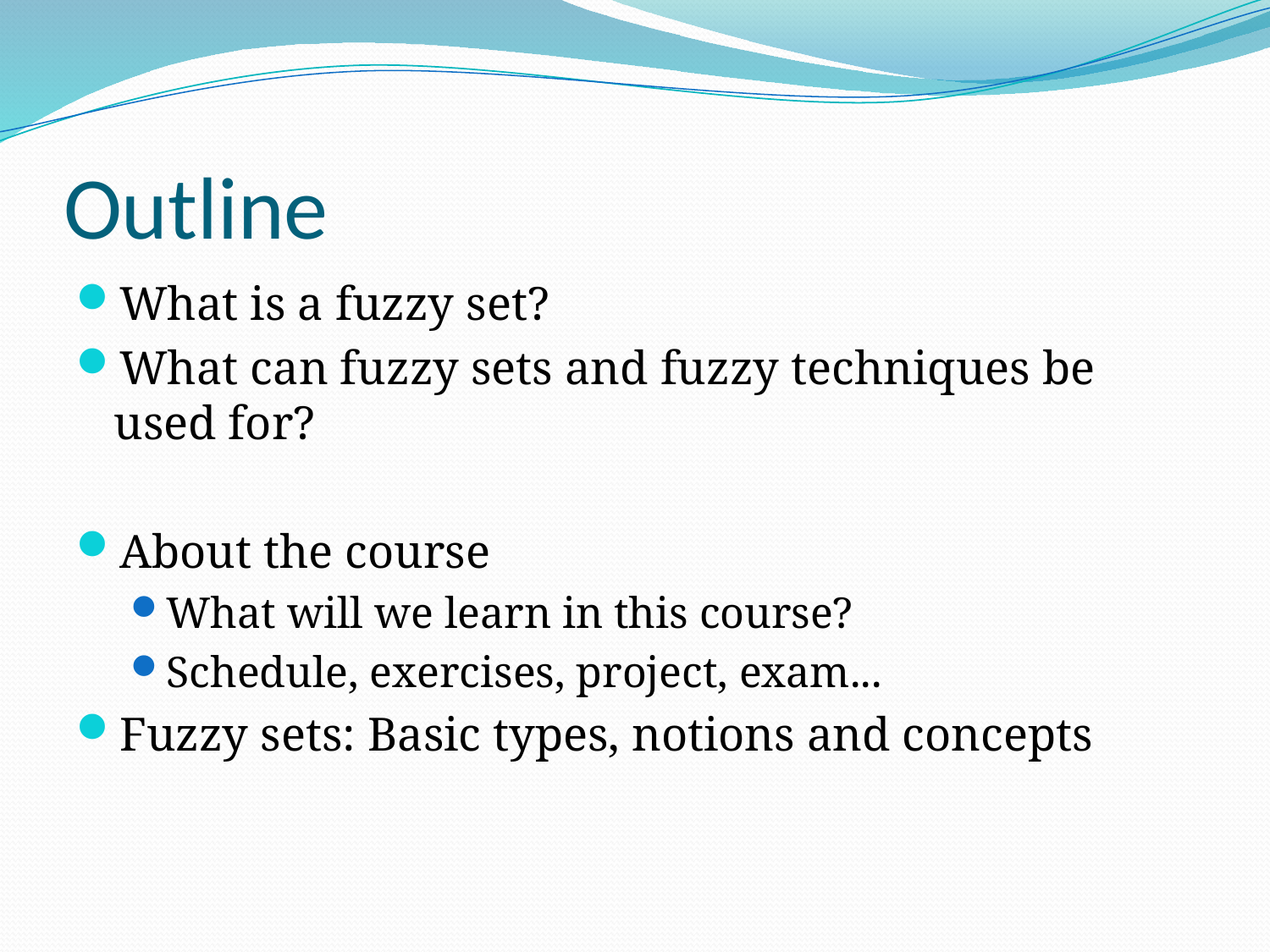

# Outline
What is a fuzzy set?
What can fuzzy sets and fuzzy techniques be used for?

About the course
What will we learn in this course?
Schedule, exercises, project, exam...
Fuzzy sets: Basic types, notions and concepts